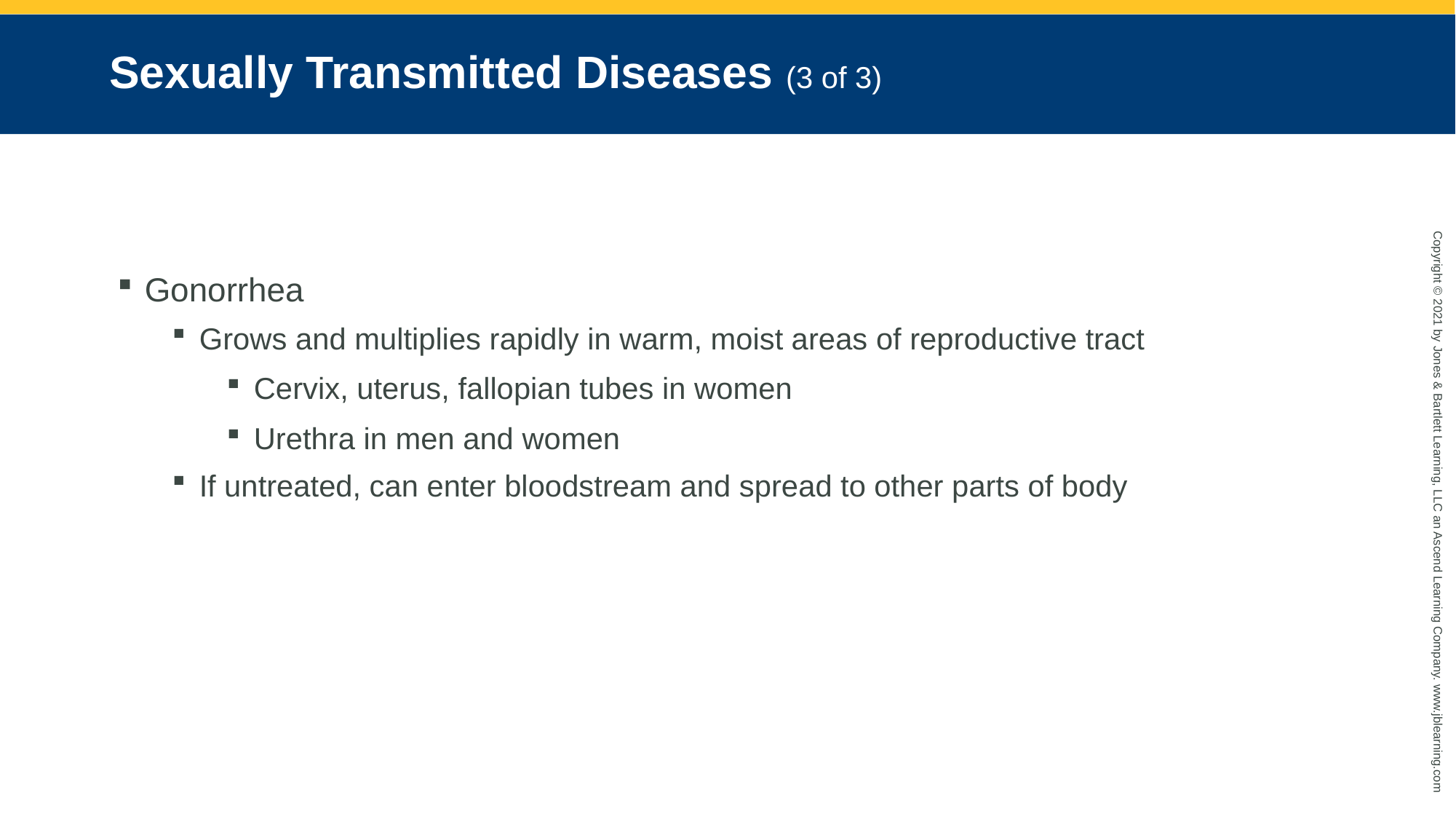

# Sexually Transmitted Diseases (3 of 3)
Gonorrhea
Grows and multiplies rapidly in warm, moist areas of reproductive tract
Cervix, uterus, fallopian tubes in women
Urethra in men and women
If untreated, can enter bloodstream and spread to other parts of body